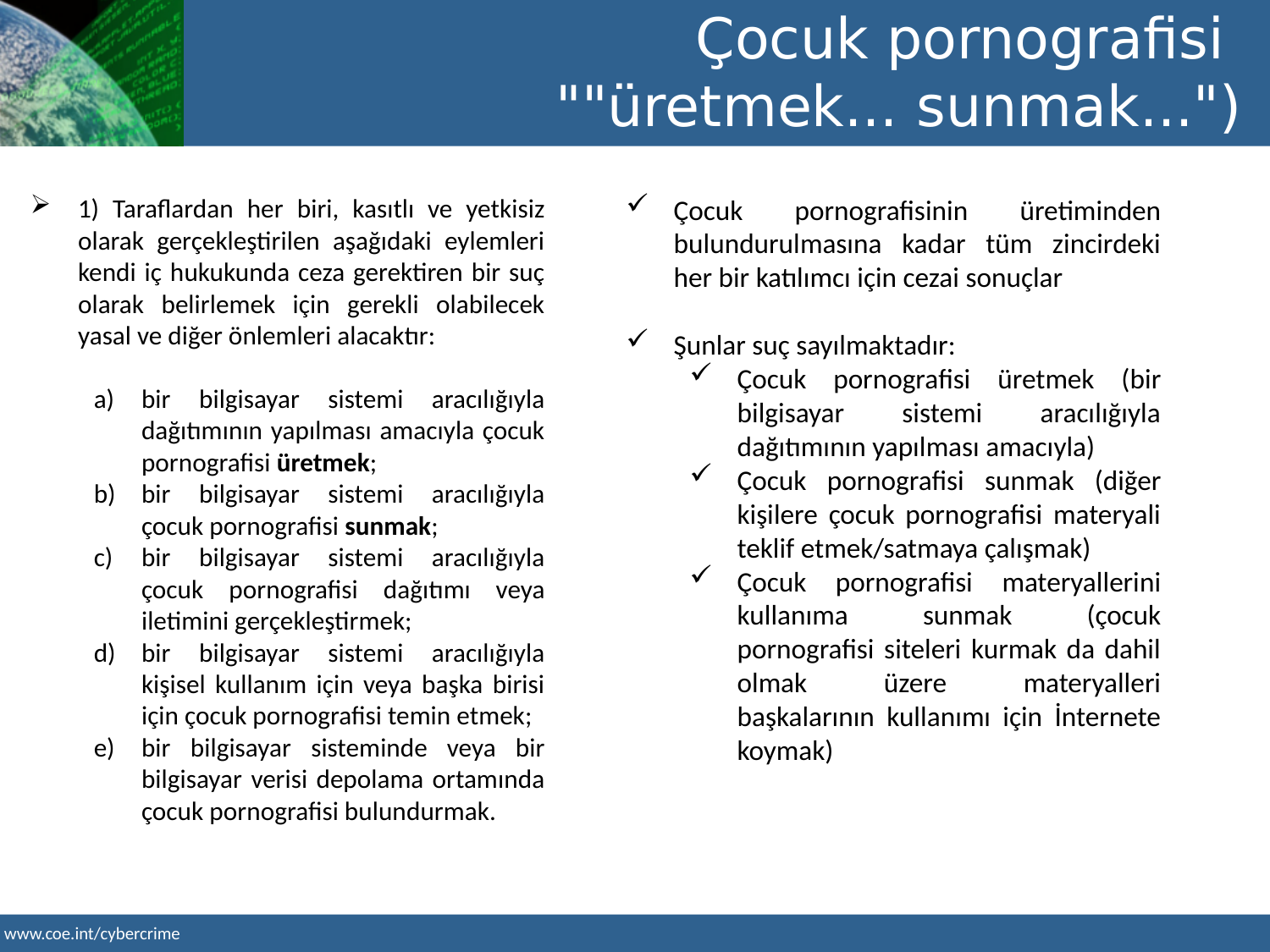

Çocuk pornografisi
""üretmek... sunmak...")
1) Taraflardan her biri, kasıtlı ve yetkisiz olarak gerçekleştirilen aşağıdaki eylemleri kendi iç hukukunda ceza gerektiren bir suç olarak belirlemek için gerekli olabilecek yasal ve diğer önlemleri alacaktır:

bir bilgisayar sistemi aracılığıyla dağıtımının yapılması amacıyla çocuk pornografisi üretmek;
bir bilgisayar sistemi aracılığıyla çocuk pornografisi sunmak;
bir bilgisayar sistemi aracılığıyla çocuk pornografisi dağıtımı veya iletimini gerçekleştirmek;
bir bilgisayar sistemi aracılığıyla kişisel kullanım için veya başka birisi için çocuk pornografisi temin etmek;
bir bilgisayar sisteminde veya bir bilgisayar verisi depolama ortamında çocuk pornografisi bulundurmak.
Çocuk pornografisinin üretiminden bulundurulmasına kadar tüm zincirdeki her bir katılımcı için cezai sonuçlar

Şunlar suç sayılmaktadır:
Çocuk pornografisi üretmek (bir bilgisayar sistemi aracılığıyla dağıtımının yapılması amacıyla)
Çocuk pornografisi sunmak (diğer kişilere çocuk pornografisi materyali teklif etmek/satmaya çalışmak)
Çocuk pornografisi materyallerini kullanıma sunmak (çocuk pornografisi siteleri kurmak da dahil olmak üzere materyalleri başkalarının kullanımı için İnternete koymak)